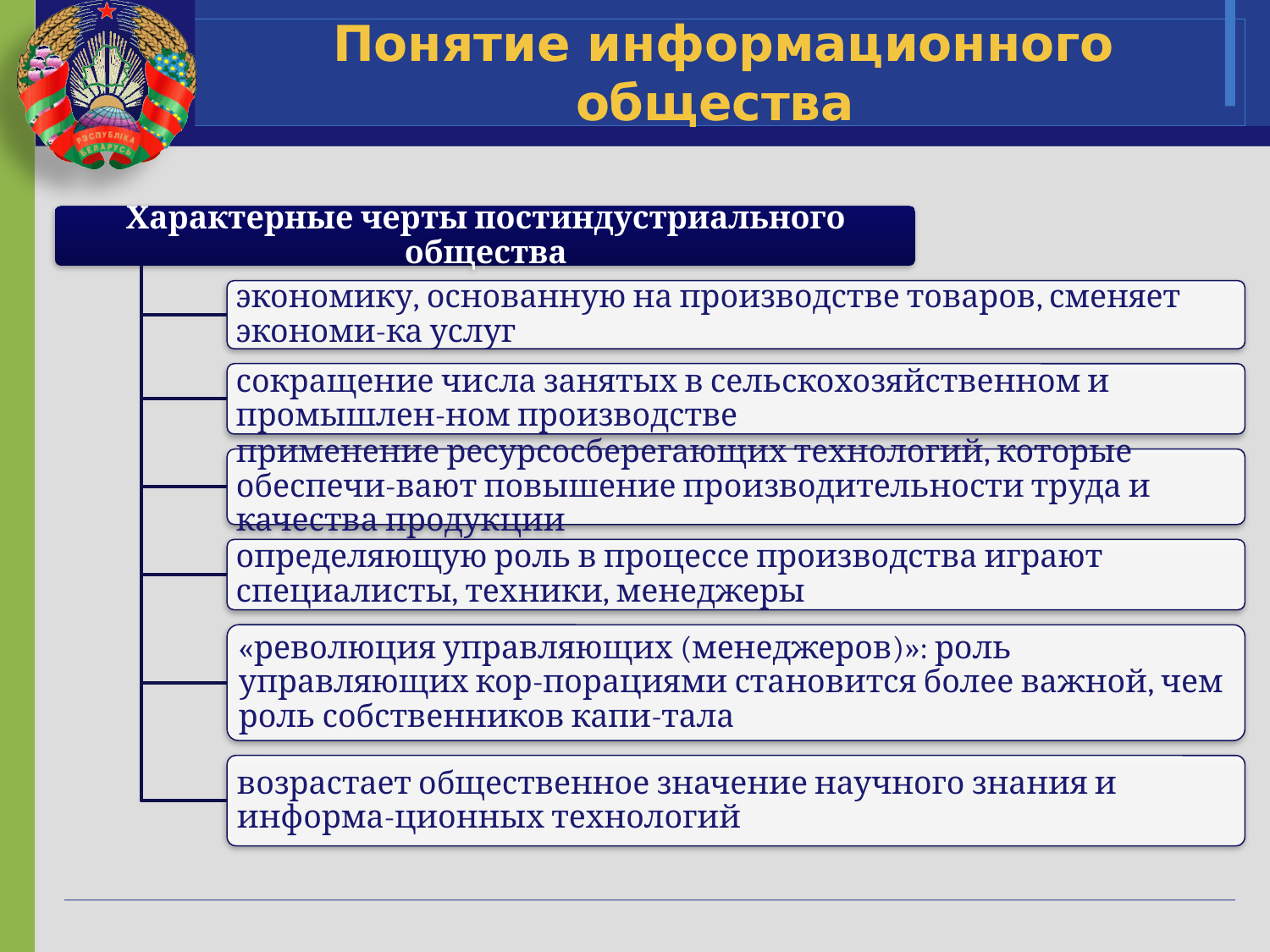

# Понятие информационного общества
Характерные черты постиндустриального общества
экономику, основанную на производстве товаров, сменяет экономи-ка услуг
сокращение числа занятых в сельскохозяйственном и промышлен-ном производстве
применение ресурсосберегающих технологий, которые обеспечи-вают повышение производительности труда и качества продукции
определяющую роль в процессе производства играют специалисты, техники, менеджеры
«революция управляющих (менеджеров)»: роль управляющих кор-порациями становится более важной, чем роль собственников капи-тала
возрастает общественное значение научного знания и информа-ционных технологий